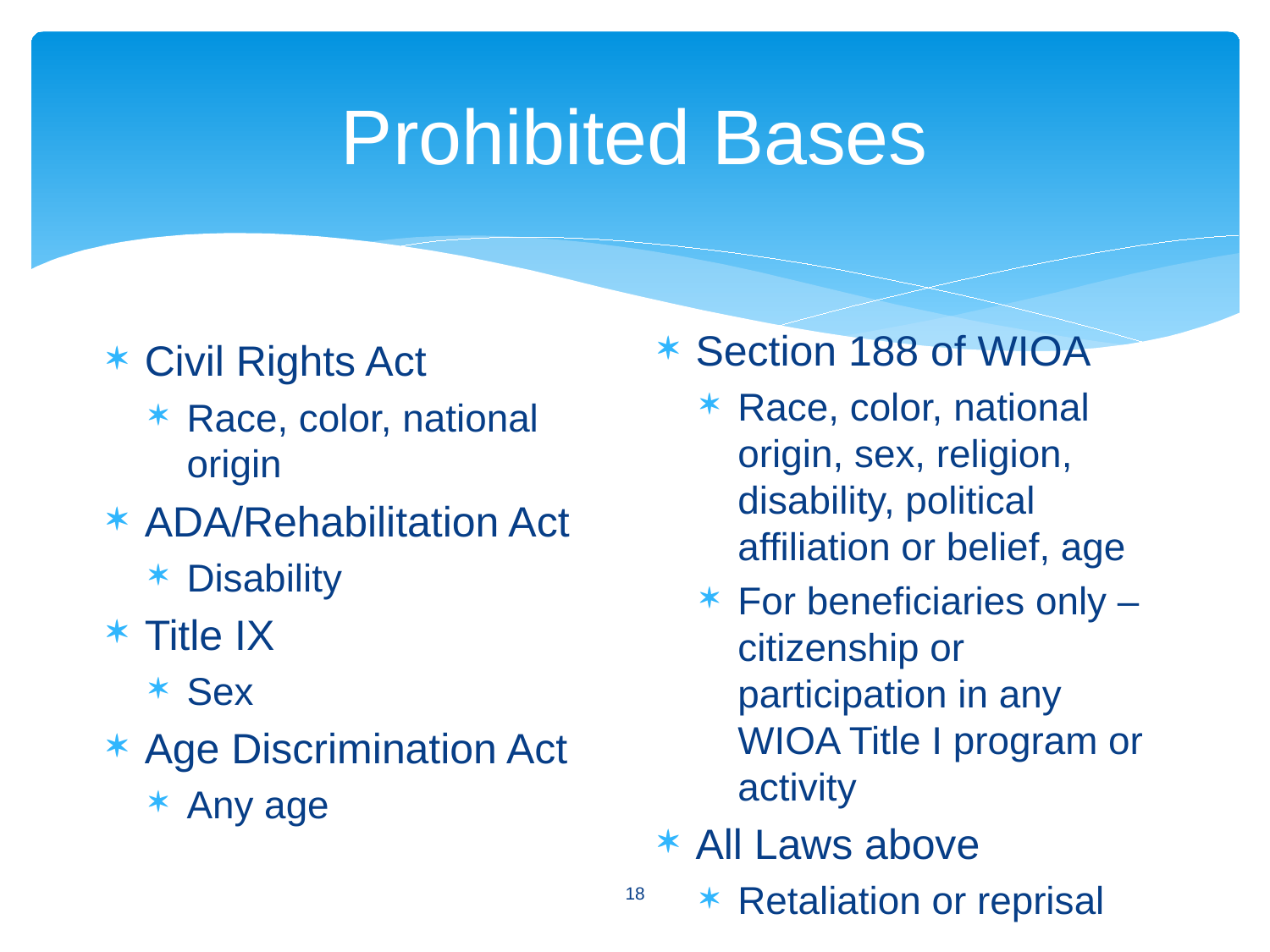

# Prohibited Bases
Section 188 of WIOA
Race, color, national origin, sex, religion, disability, political affiliation or belief, age
For beneficiaries only – citizenship or participation in any WIOA Title I program or activity
All Laws above
Retaliation or reprisal
Civil Rights Act
Race, color, national origin
ADA/Rehabilitation Act
Disability
Title IX
Sex
Age Discrimination Act
Any age
18